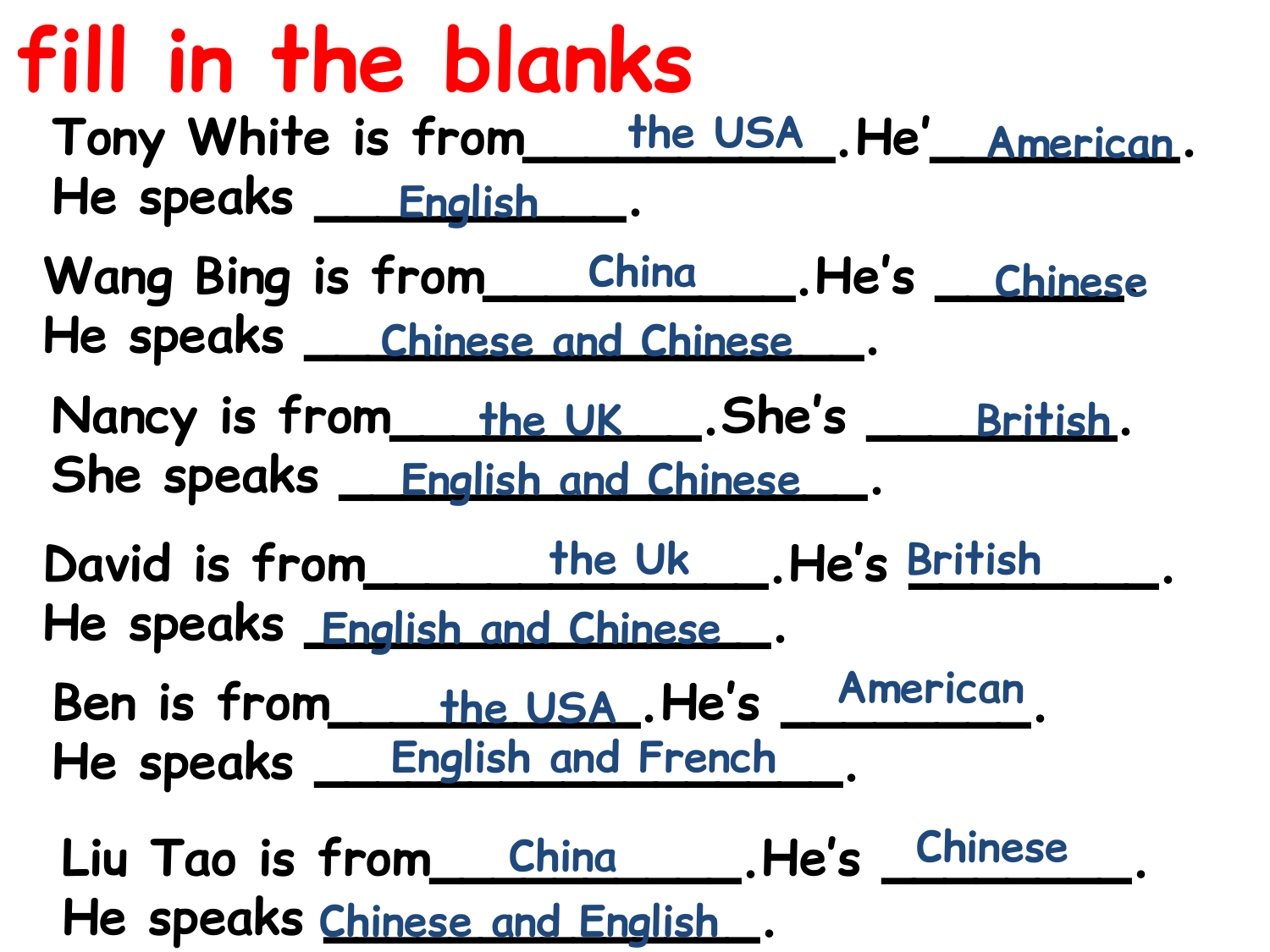

fill in the blanks
Tony White is from__________.He’________.
He speaks __________.
the USA
American
English
China
Chinese
Chinese and Chinese
the UK
British
English and Chinese
the Uk
British
English and Chinese
American
the USA
English and French
Chinese
China
Chinese and English
Wang Bing is from__________.He’s ______.
He speaks __________________.
Nancy is from__________.She’s ________.
She speaks _________________.
David is from_____________.He’s ________.
He speaks _______________.
Ben is from__________.He’s ________.
He speaks _________________.
Liu Tao is from__________.He’s ________.
He speaks ______________.